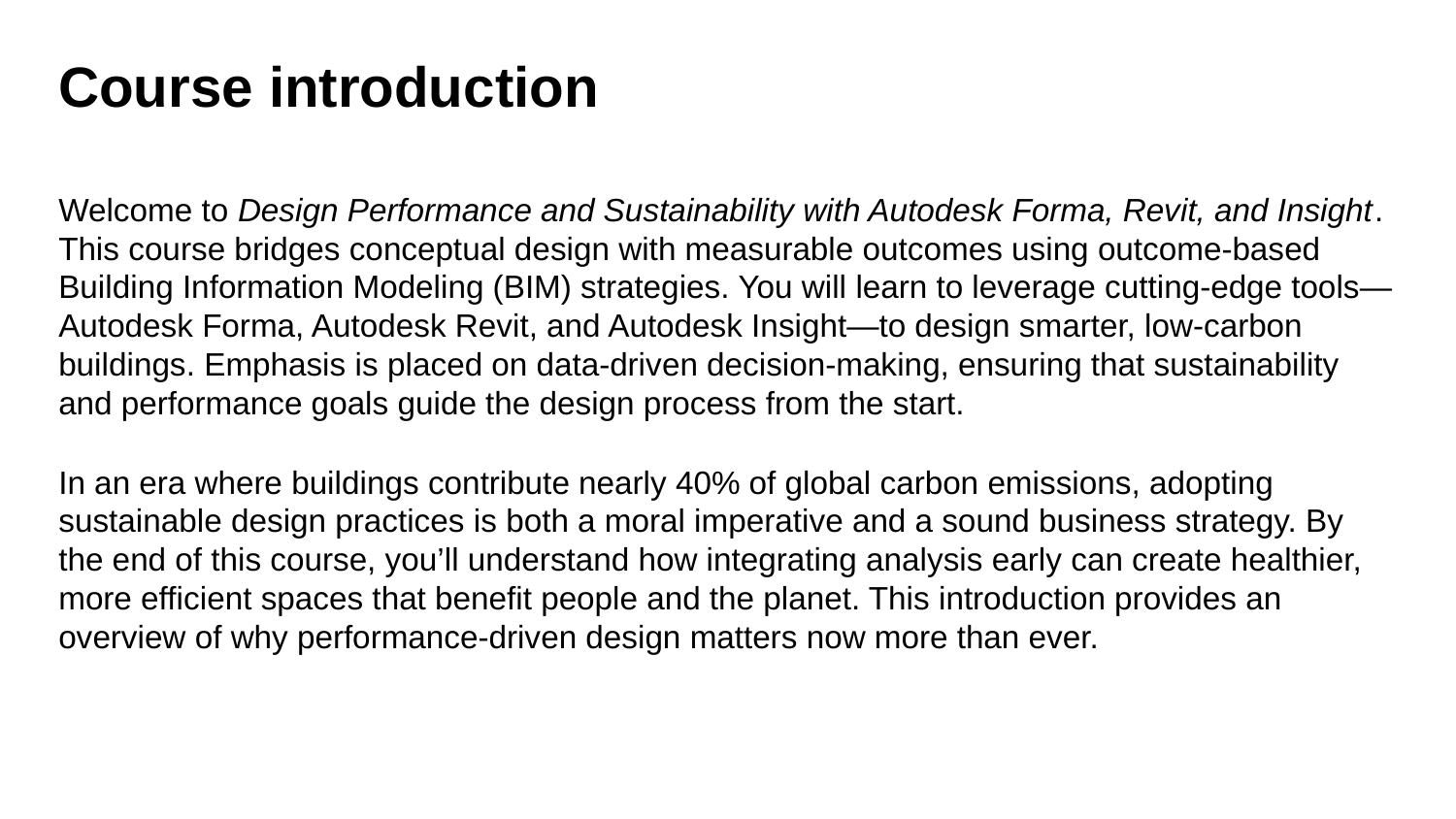

# Course introduction
Welcome to Design Performance and Sustainability with Autodesk Forma, Revit, and Insight. This course bridges conceptual design with measurable outcomes using outcome-based Building Information Modeling (BIM) strategies. You will learn to leverage cutting-edge tools—Autodesk Forma, Autodesk Revit, and Autodesk Insight—to design smarter, low-carbon buildings. Emphasis is placed on data-driven decision-making, ensuring that sustainability and performance goals guide the design process from the start.
In an era where buildings contribute nearly 40% of global carbon emissions, adopting sustainable design practices is both a moral imperative and a sound business strategy. By the end of this course, you’ll understand how integrating analysis early can create healthier, more efficient spaces that benefit people and the planet. This introduction provides an overview of why performance-driven design matters now more than ever.